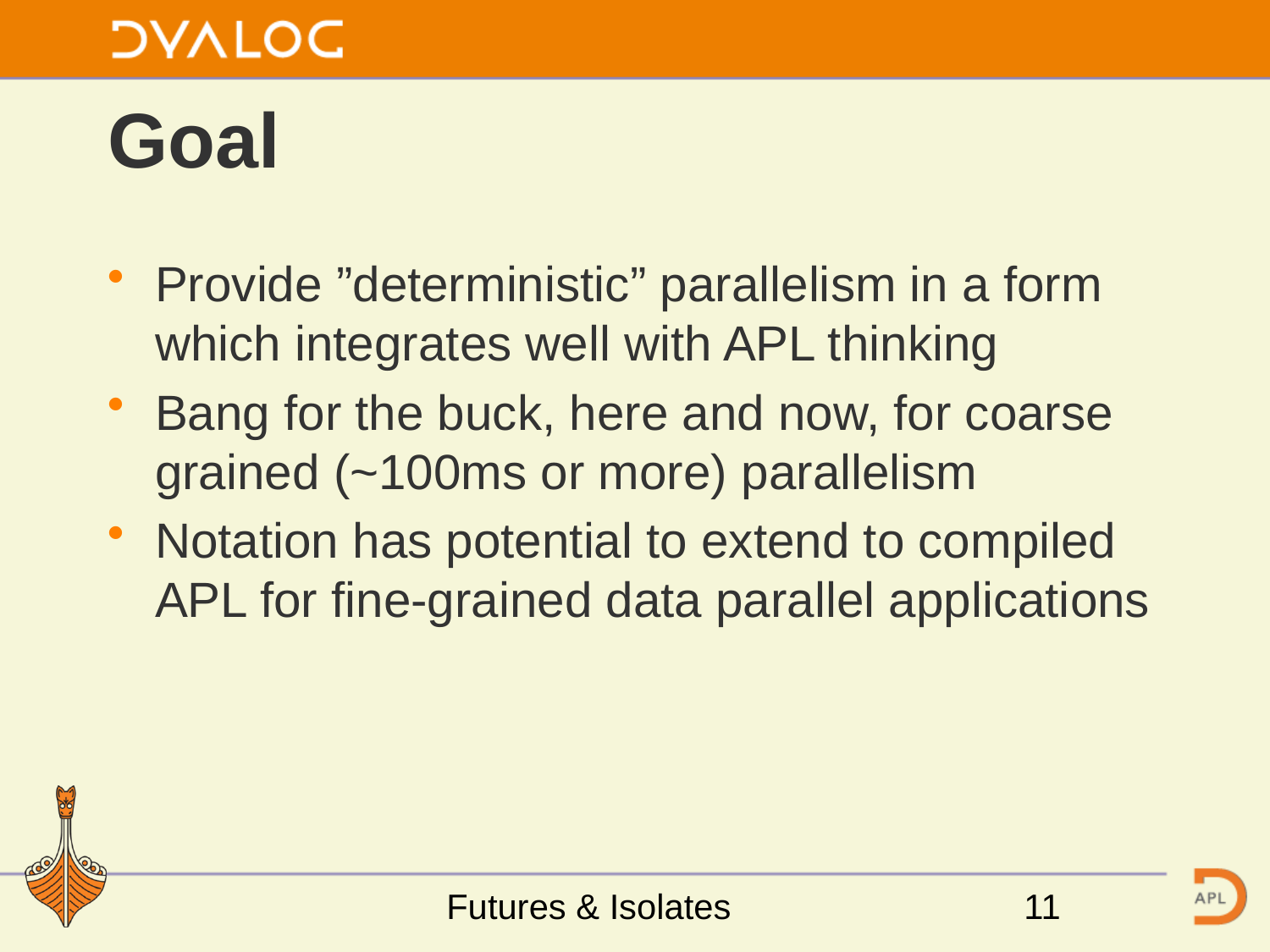

# Goal
Provide ”deterministic” parallelism in a form which integrates well with APL thinking
Bang for the buck, here and now, for coarse grained (~100ms or more) parallelism
Notation has potential to extend to compiled APL for fine-grained data parallel applications

Futures & Isolates
11